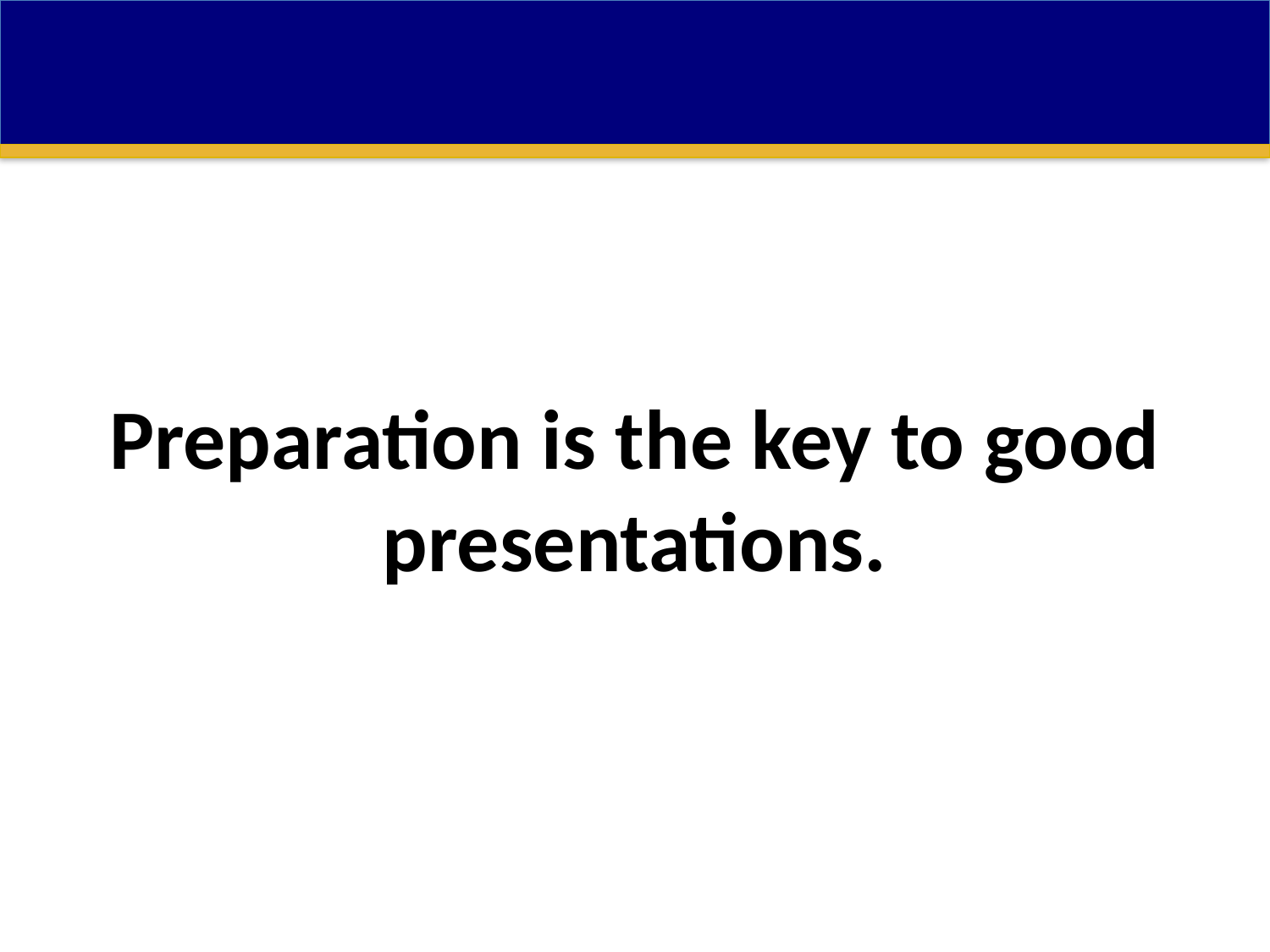

# Preparation is the key to good presentations.